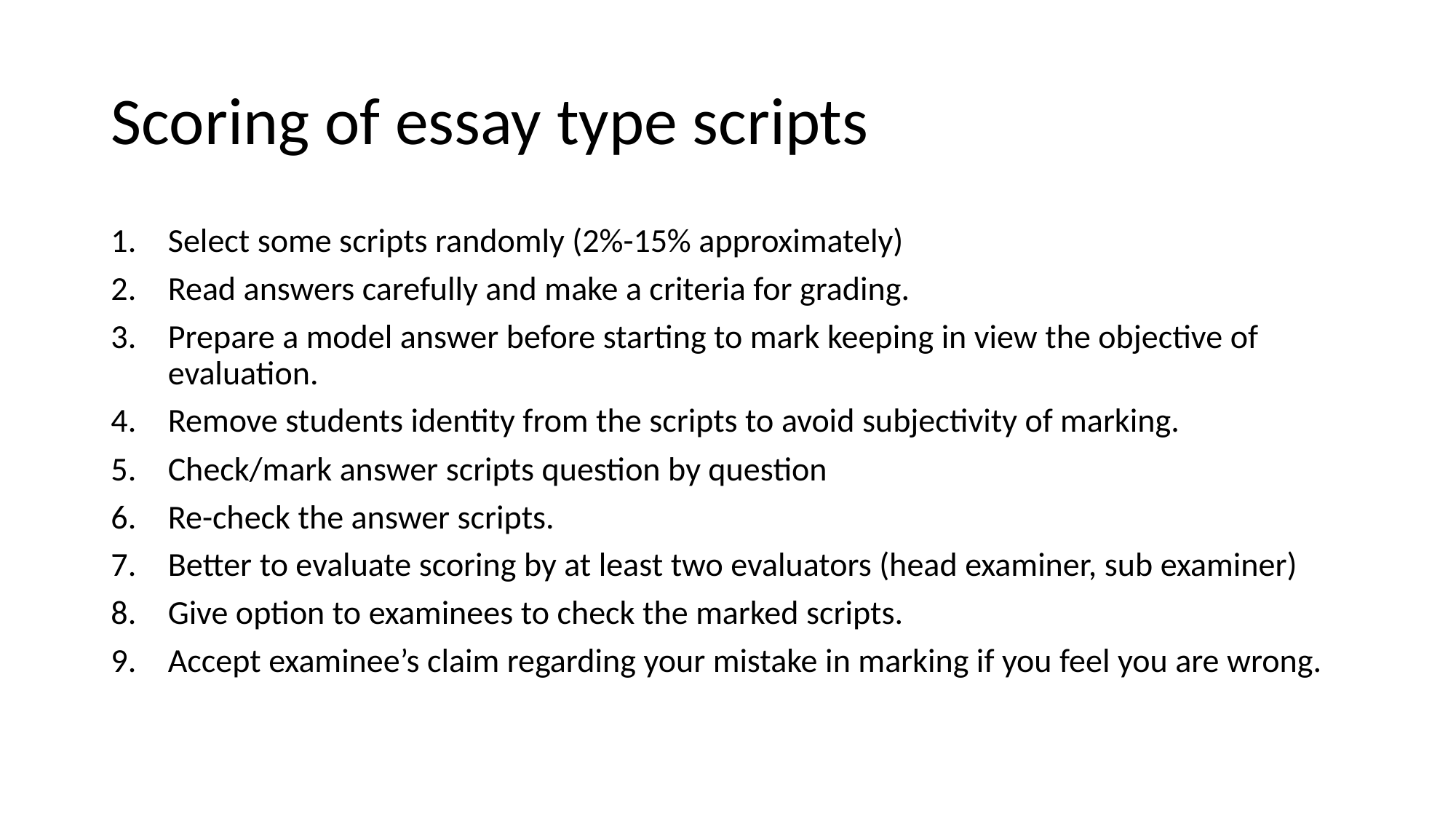

# Scoring of essay type scripts
Select some scripts randomly (2%-15% approximately)
Read answers carefully and make a criteria for grading.
Prepare a model answer before starting to mark keeping in view the objective of evaluation.
Remove students identity from the scripts to avoid subjectivity of marking.
Check/mark answer scripts question by question
Re-check the answer scripts.
Better to evaluate scoring by at least two evaluators (head examiner, sub examiner)
Give option to examinees to check the marked scripts.
Accept examinee’s claim regarding your mistake in marking if you feel you are wrong.